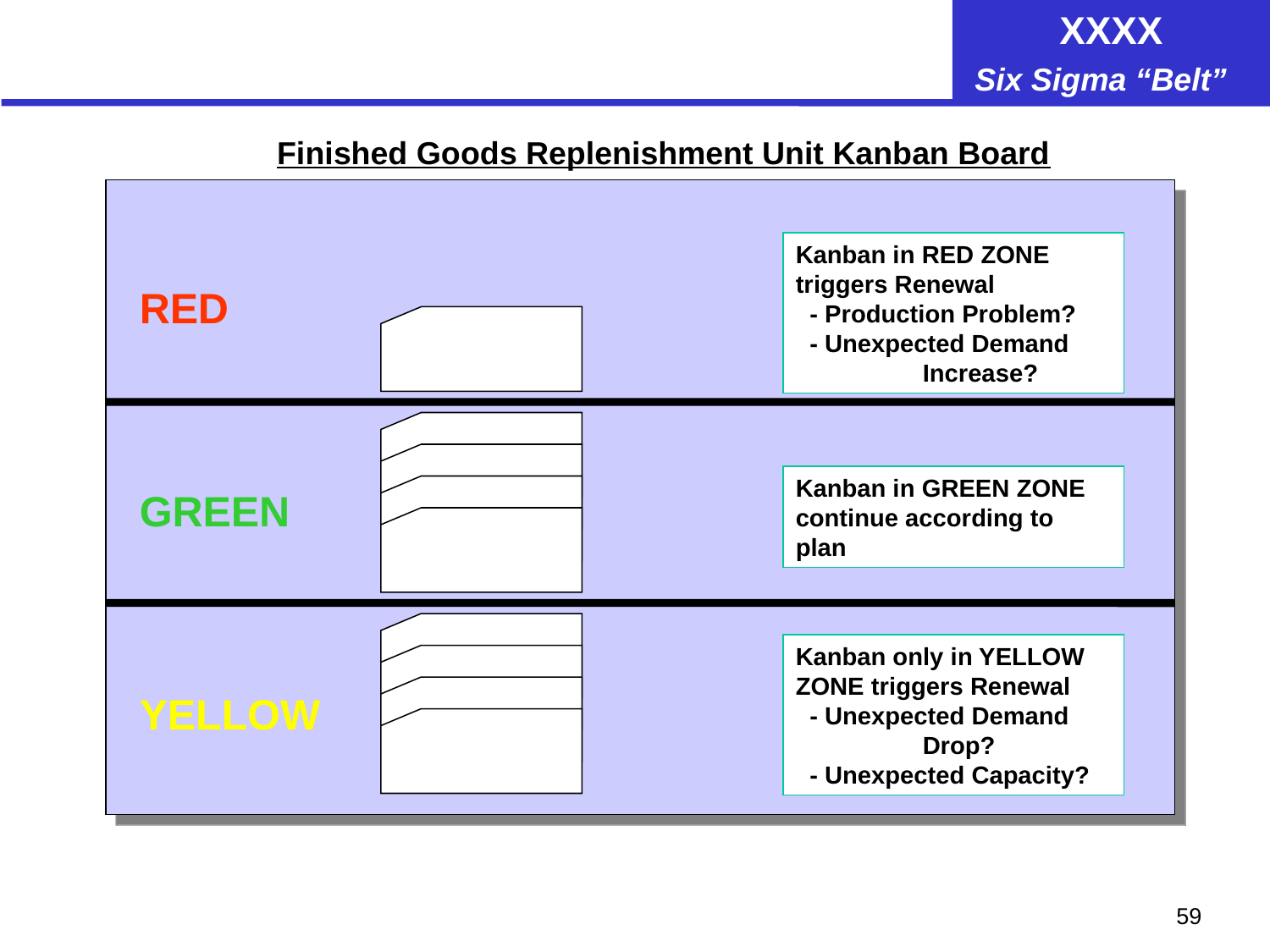

Finished Goods Replenishment Unit Kanban Board

Kanban in RED ZONE triggers Renewal
  - Production Problem?
  - Unexpected Demand           	Increase?
RED

GREEN

YELLOW

Kanban in GREEN ZONE continue according to plan

Kanban only in YELLOW ZONE triggers Renewal
  - Unexpected Demand 	Drop?
  - Unexpected Capacity?